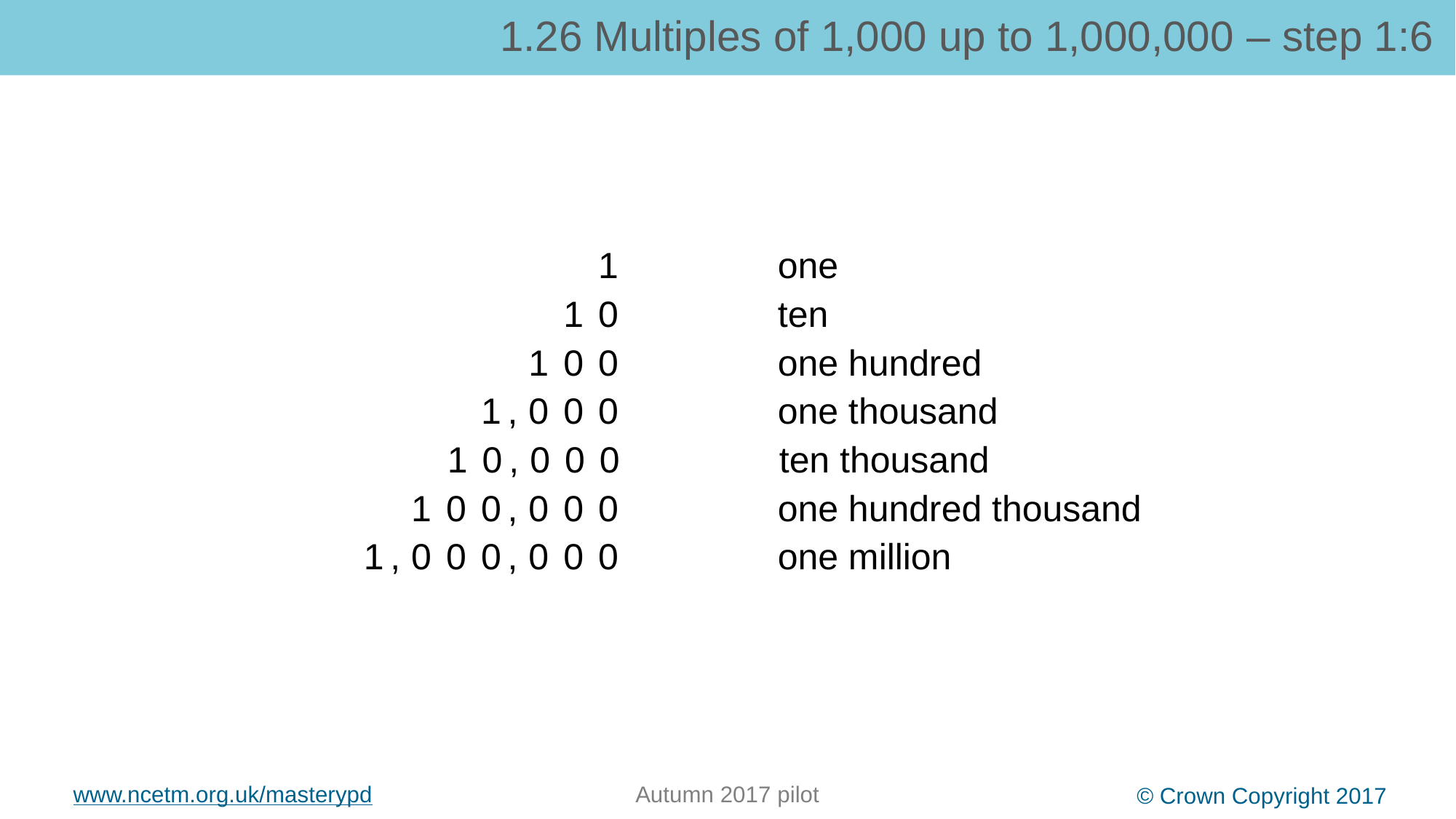

1.26 Multiples of 1,000 up to 1,000,000 – step 1:6
|  |  |  |  |  |  |  |  |  | 1 |  |  |  |  | one |
| --- | --- | --- | --- | --- | --- | --- | --- | --- | --- | --- | --- | --- | --- | --- |
|  |  |  |  |  |  |  |  | 1 | 0 |  |  |  |  | ten |
| --- | --- | --- | --- | --- | --- | --- | --- | --- | --- | --- | --- | --- | --- | --- |
|  |  |  |  |  |  |  | 1 | 0 | 0 |  |  |  |  | one hundred |
| --- | --- | --- | --- | --- | --- | --- | --- | --- | --- | --- | --- | --- | --- | --- |
|  |  |  |  |  | 1 | , | 0 | 0 | 0 |  |  |  |  | one thousand |
| --- | --- | --- | --- | --- | --- | --- | --- | --- | --- | --- | --- | --- | --- | --- |
|  |  |  |  | 1 | 0 | , | 0 | 0 | 0 |  |  |  |  | ten thousand |
| --- | --- | --- | --- | --- | --- | --- | --- | --- | --- | --- | --- | --- | --- | --- |
|  |  |  | 1 | 0 | 0 | , | 0 | 0 | 0 |  |  |  |  | one hundred thousand |
| --- | --- | --- | --- | --- | --- | --- | --- | --- | --- | --- | --- | --- | --- | --- |
|  | 1 | , | 0 | 0 | 0 | , | 0 | 0 | 0 |  |  |  |  | one million |
| --- | --- | --- | --- | --- | --- | --- | --- | --- | --- | --- | --- | --- | --- | --- |